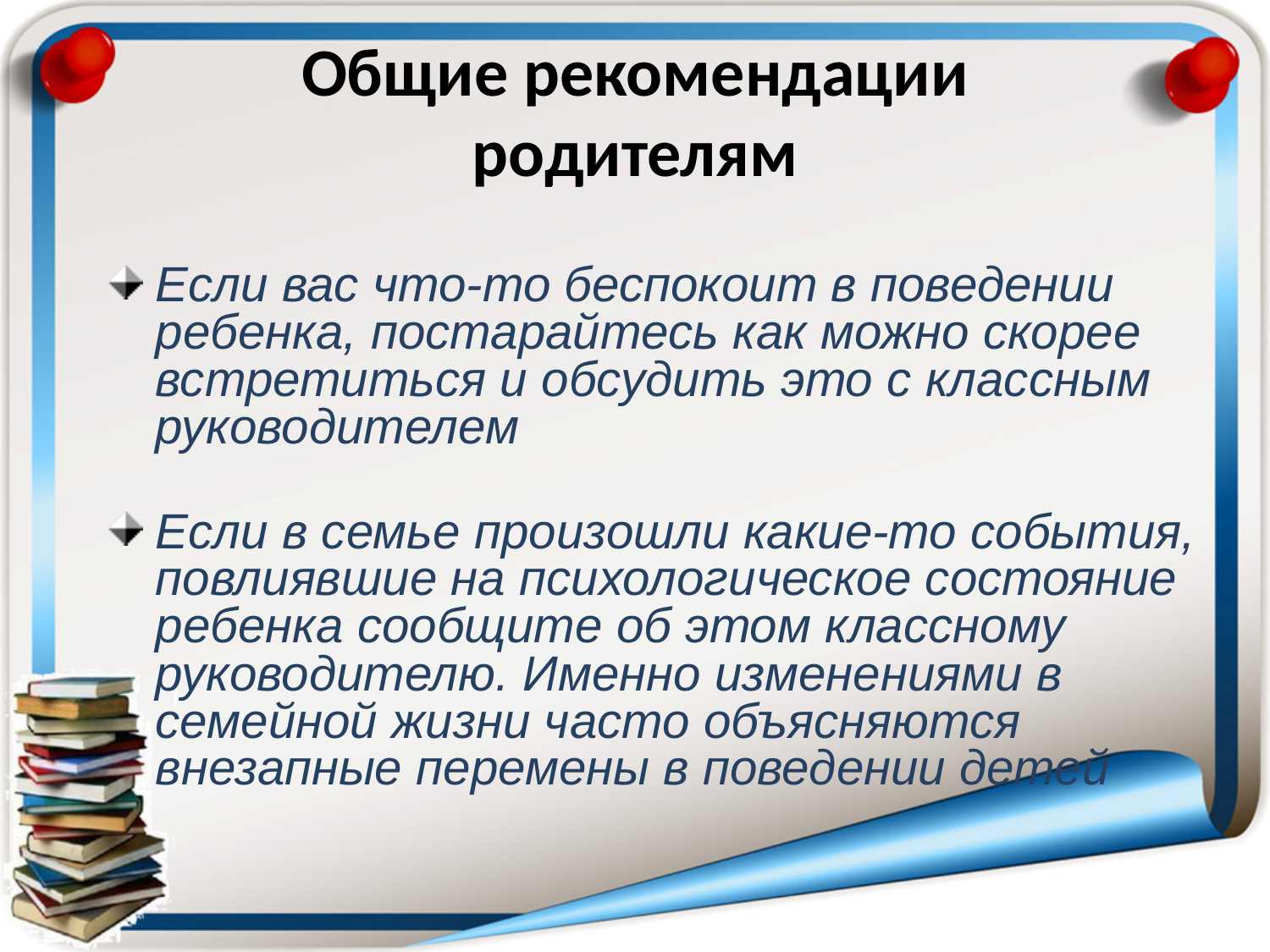

Общие рекомендации
родителям

Если вас что-то беспокоит в поведении ребенка, постарайтесь как можно скорее встретиться и обсудить это с классным руководителем
Если в семье произошли какие-то события, повлиявшие на психологическое состояние ребенка сообщите об этом классному руководителю. Именно изменениями в семейной жизни часто объясняются внезапные перемены в поведении детей